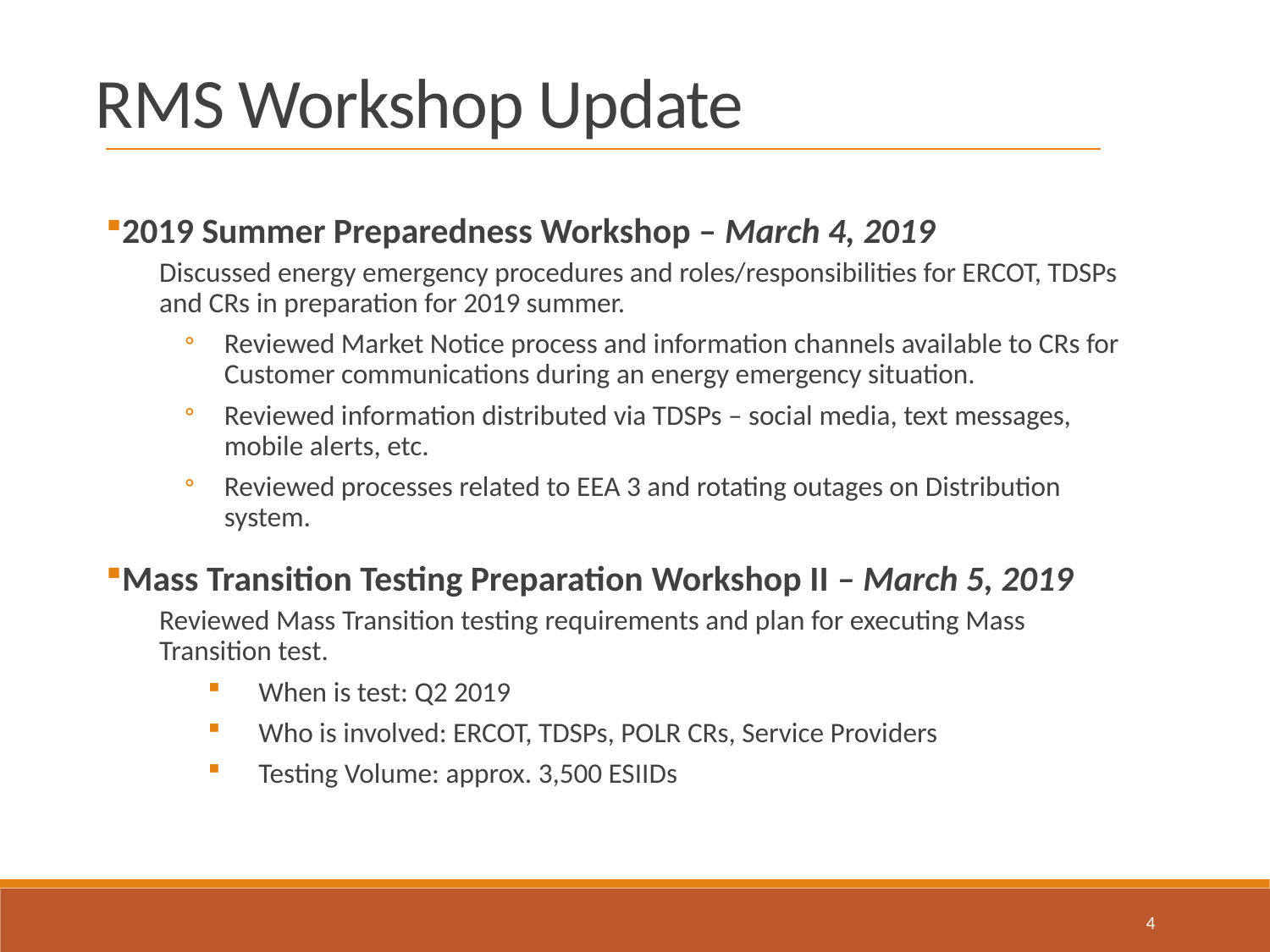

RMS Workshop Update

2019 Summer Preparedness Workshop – March 4, 2019
Discussed energy emergency procedures and roles/responsibilities for ERCOT, TDSPs and CRs in preparation for 2019 summer.
Reviewed Market Notice process and information channels available to CRs for Customer communications during an energy emergency situation.
Reviewed information distributed via TDSPs – social media, text messages, mobile alerts, etc.
Reviewed processes related to EEA 3 and rotating outages on Distribution system.
Mass Transition Testing Preparation Workshop II – March 5, 2019
Reviewed Mass Transition testing requirements and plan for executing Mass Transition test.
When is test: Q2 2019
Who is involved: ERCOT, TDSPs, POLR CRs, Service Providers
Testing Volume: approx. 3,500 ESIIDs
4